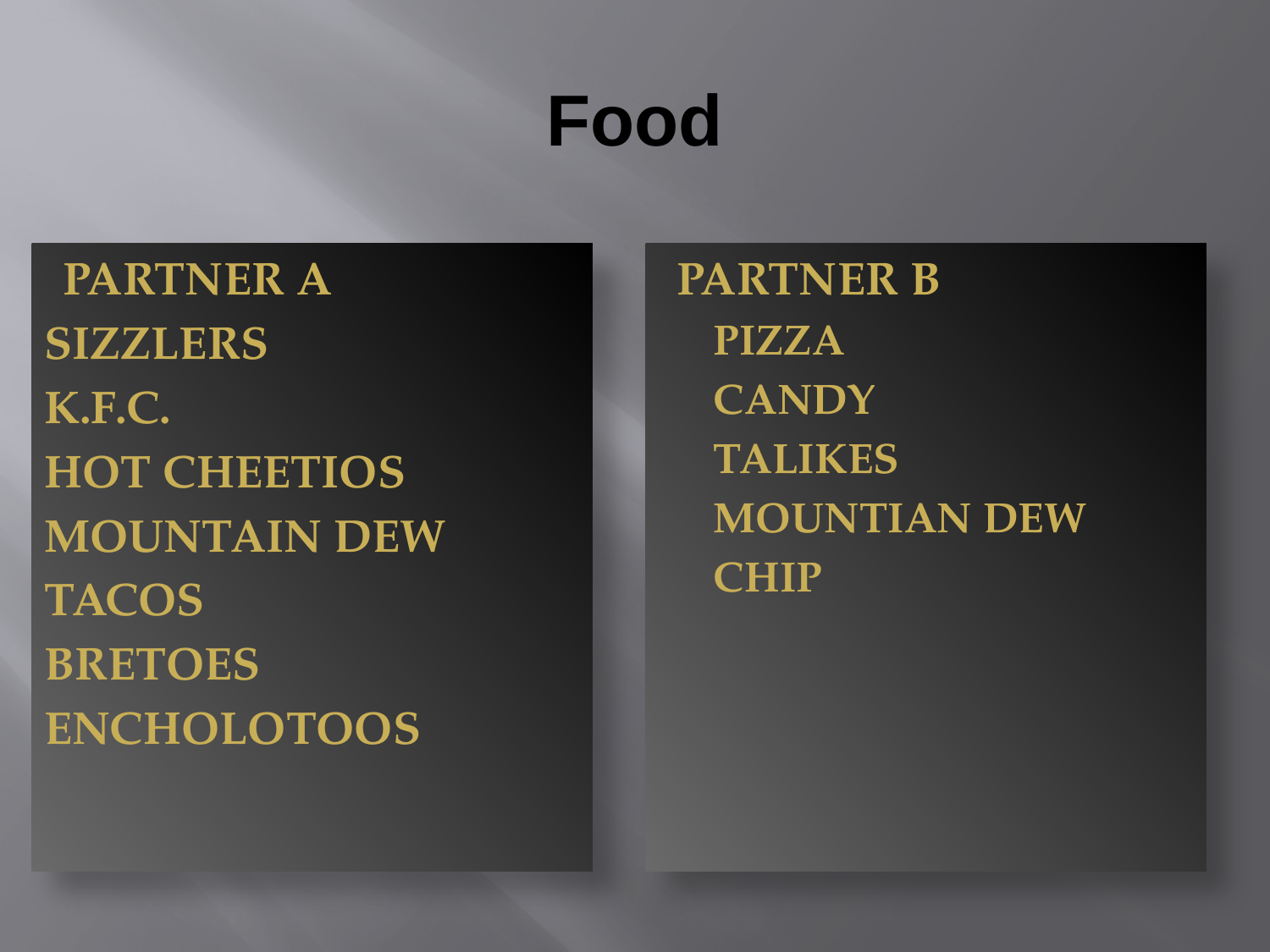

# Food
Partner A
Sizzlers
k.f.c.
Hot Cheetios
Mountain Dew
Tacos
Bretoes
enCHOLOTOOS

Partner B
Pizza
Candy
Talikes
Mountian Dew
CHIP